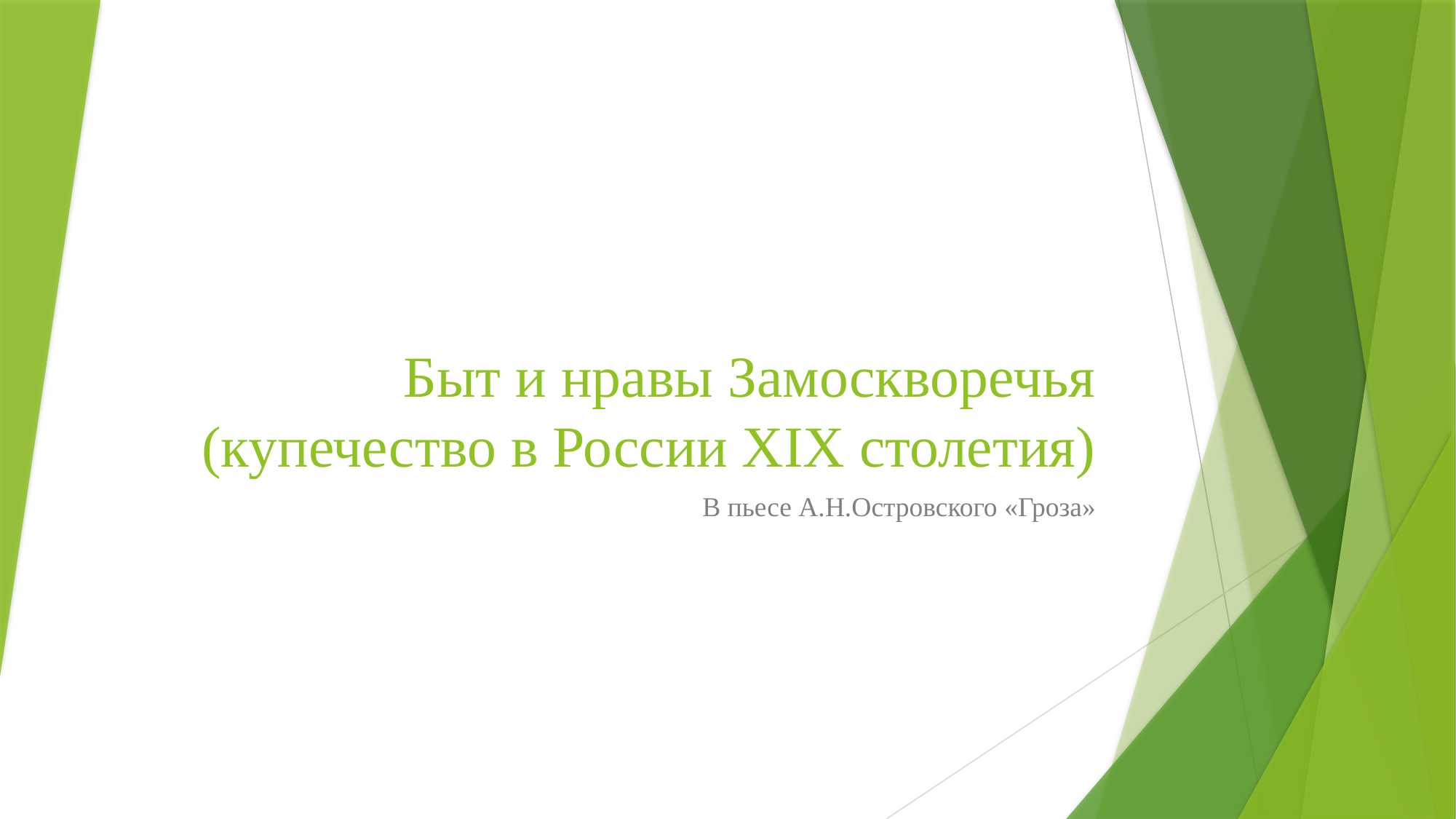

# Быт и нравы Замоскворечья (купечество в России XIX столетия)
В пьесе А.Н.Островского «Гроза»